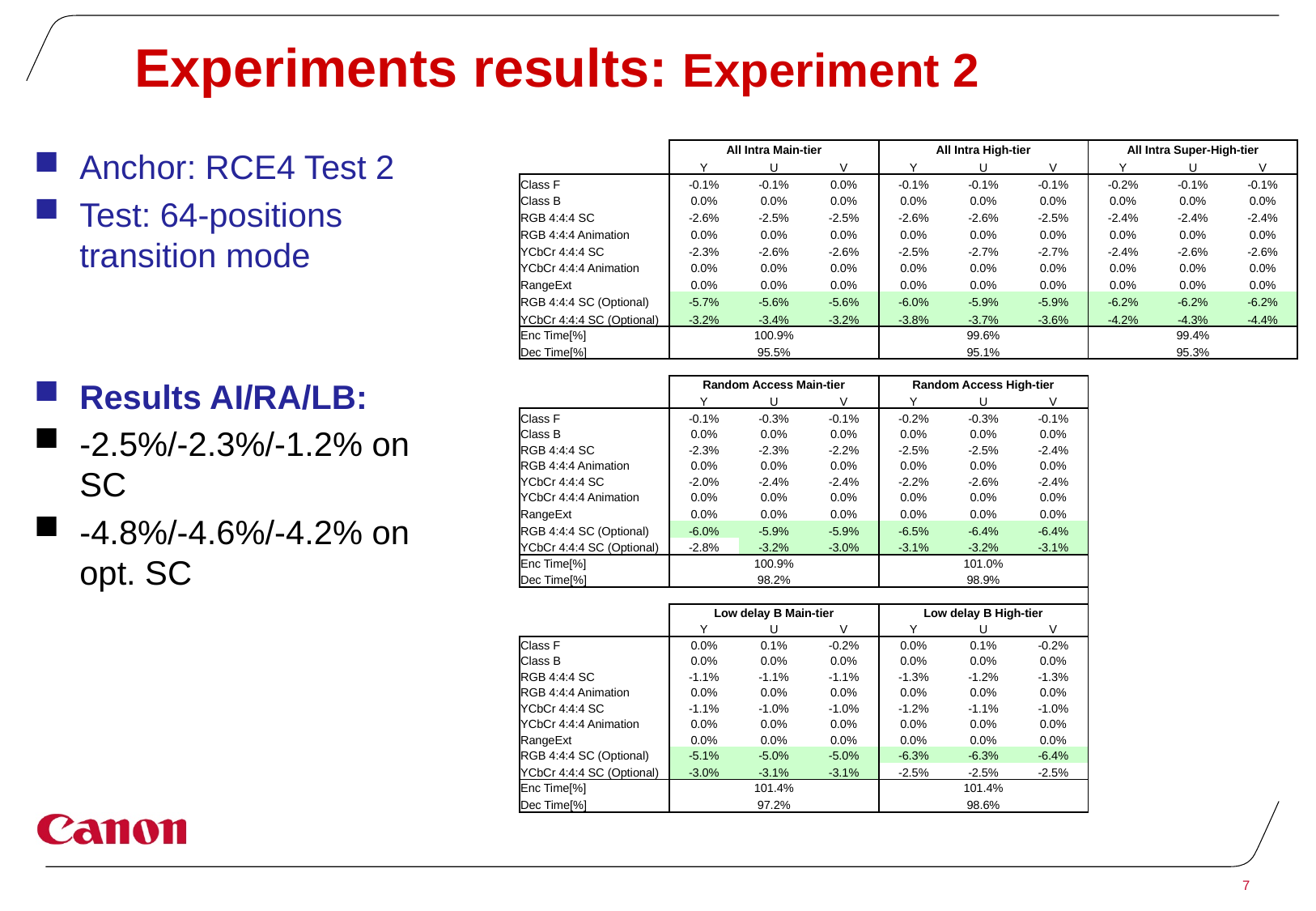

# Experiments results: Experiment 2
Anchor: RCE4 Test 2
Test: 64-positions transition mode

Results AI/RA/LB:
-2.5%/-2.3%/-1.2% on SC
-4.8%/-4.6%/-4.2% on opt. SC

|  | All Intra Main-tier |  |  | All Intra High-tier |  |  | All Intra Super-High-tier |  |  |
| --- | --- | --- | --- | --- | --- | --- | --- | --- | --- |
|  | Y | U | V | Y | U | V | Y | U | V |
| Class F | -0.1% | -0.1% | 0.0% | -0.1% | -0.1% | -0.1% | -0.2% | -0.1% | -0.1% |
| Class B | 0.0% | 0.0% | 0.0% | 0.0% | 0.0% | 0.0% | 0.0% | 0.0% | 0.0% |
| RGB 4:4:4 SC | -2.6% | -2.5% | -2.5% | -2.6% | -2.6% | -2.5% | -2.4% | -2.4% | -2.4% |
| RGB 4:4:4 Animation | 0.0% | 0.0% | 0.0% | 0.0% | 0.0% | 0.0% | 0.0% | 0.0% | 0.0% |
| YCbCr 4:4:4 SC | -2.3% | -2.6% | -2.6% | -2.5% | -2.7% | -2.7% | -2.4% | -2.6% | -2.6% |
| YCbCr 4:4:4 Animation | 0.0% | 0.0% | 0.0% | 0.0% | 0.0% | 0.0% | 0.0% | 0.0% | 0.0% |
| RangeExt | 0.0% | 0.0% | 0.0% | 0.0% | 0.0% | 0.0% | 0.0% | 0.0% | 0.0% |
| RGB 4:4:4 SC (Optional) | -5.7% | -5.6% | -5.6% | -6.0% | -5.9% | -5.9% | -6.2% | -6.2% | -6.2% |
| YCbCr 4:4:4 SC (Optional) | -3.2% | -3.4% | -3.2% | -3.8% | -3.7% | -3.6% | -4.2% | -4.3% | -4.4% |
| Enc Time[%] | 100.9% |  |  | 99.6% |  |  | 99.4% |  |  |
| Dec Time[%] | 95.5% |  |  | 95.1% |  |  | 95.3% |  |  |
|  |  |  |  |  |  |  |  |  |  |
|  | Random Access Main-tier |  |  | Random Access High-tier |  |  |  |  |  |
|  | Y | U | V | Y | U | V |  |  |  |
| Class F | -0.1% | -0.3% | -0.1% | -0.2% | -0.3% | -0.1% |  |  |  |
| Class B | 0.0% | 0.0% | 0.0% | 0.0% | 0.0% | 0.0% |  |  |  |
| RGB 4:4:4 SC | -2.3% | -2.3% | -2.2% | -2.5% | -2.5% | -2.4% |  |  |  |
| RGB 4:4:4 Animation | 0.0% | 0.0% | 0.0% | 0.0% | 0.0% | 0.0% |  |  |  |
| YCbCr 4:4:4 SC | -2.0% | -2.4% | -2.4% | -2.2% | -2.6% | -2.4% |  |  |  |
| YCbCr 4:4:4 Animation | 0.0% | 0.0% | 0.0% | 0.0% | 0.0% | 0.0% |  |  |  |
| RangeExt | 0.0% | 0.0% | 0.0% | 0.0% | 0.0% | 0.0% |  |  |  |
| RGB 4:4:4 SC (Optional) | -6.0% | -5.9% | -5.9% | -6.5% | -6.4% | -6.4% |  |  |  |
| YCbCr 4:4:4 SC (Optional) | -2.8% | -3.2% | -3.0% | -3.1% | -3.2% | -3.1% |  |  |  |
| Enc Time[%] | 100.9% |  |  | 101.0% |  |  |  |  |  |
| Dec Time[%] | 98.2% |  |  | 98.9% |  |  |  |  |  |
|  |  |  |  |  |  |  |  |  |  |
|  | Low delay B Main-tier |  |  | Low delay B High-tier |  |  |  |  |  |
|  | Y | U | V | Y | U | V |  |  |  |
| Class F | 0.0% | 0.1% | -0.2% | 0.0% | 0.1% | -0.2% |  |  |  |
| Class B | 0.0% | 0.0% | 0.0% | 0.0% | 0.0% | 0.0% |  |  |  |
| RGB 4:4:4 SC | -1.1% | -1.1% | -1.1% | -1.3% | -1.2% | -1.3% |  |  |  |
| RGB 4:4:4 Animation | 0.0% | 0.0% | 0.0% | 0.0% | 0.0% | 0.0% |  |  |  |
| YCbCr 4:4:4 SC | -1.1% | -1.0% | -1.0% | -1.2% | -1.1% | -1.0% |  |  |  |
| YCbCr 4:4:4 Animation | 0.0% | 0.0% | 0.0% | 0.0% | 0.0% | 0.0% |  |  |  |
| RangeExt | 0.0% | 0.0% | 0.0% | 0.0% | 0.0% | 0.0% |  |  |  |
| RGB 4:4:4 SC (Optional) | -5.1% | -5.0% | -5.0% | -6.3% | -6.3% | -6.4% |  |  |  |
| YCbCr 4:4:4 SC (Optional) | -3.0% | -3.1% | -3.1% | -2.5% | -2.5% | -2.5% |  |  |  |
| Enc Time[%] | 101.4% |  |  | 101.4% |  |  |  |  |  |
| Dec Time[%] | 97.2% |  |  | 98.6% |  |  |  |  |  |
7